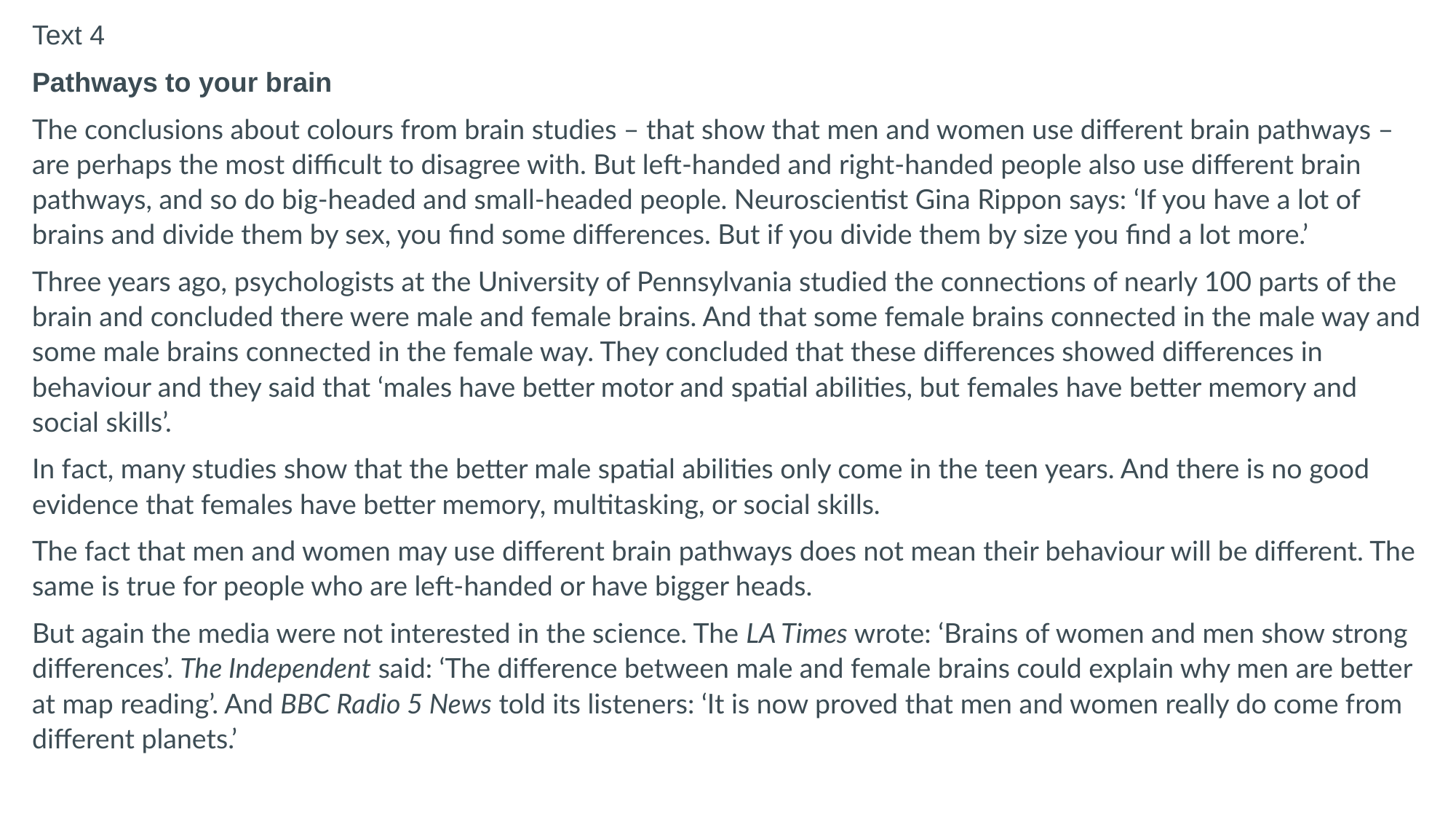

Text 4
Pathways to your brain
The conclusions about colours from brain studies – that show that men and women use different brain pathways – are perhaps the most difficult to disagree with. But left-handed and right-handed people also use different brain pathways, and so do big-headed and small-headed people. Neuroscientist Gina Rippon says: ‘If you have a lot of brains and divide them by sex, you find some differences. But if you divide them by size you find a lot more.’
Three years ago, psychologists at the University of Pennsylvania studied the connections of nearly 100 parts of the brain and concluded there were male and female brains. And that some female brains connected in the male way and some male brains connected in the female way. They concluded that these differences showed differences in behaviour and they said that ‘males have better motor and spatial abilities, but females have better memory and social skills’.
In fact, many studies show that the better male spatial abilities only come in the teen years. And there is no good evidence that females have better memory, multitasking, or social skills.
The fact that men and women may use different brain pathways does not mean their behaviour will be different. The same is true for people who are left-handed or have bigger heads.
But again the media were not interested in the science. The LA Times wrote: ‘Brains of women and men show strong differences’. The Independent said: ‘The difference between male and female brains could explain why men are better at map reading’. And BBC Radio 5 News told its listeners: ‘It is now proved that men and women really do come from different planets.’